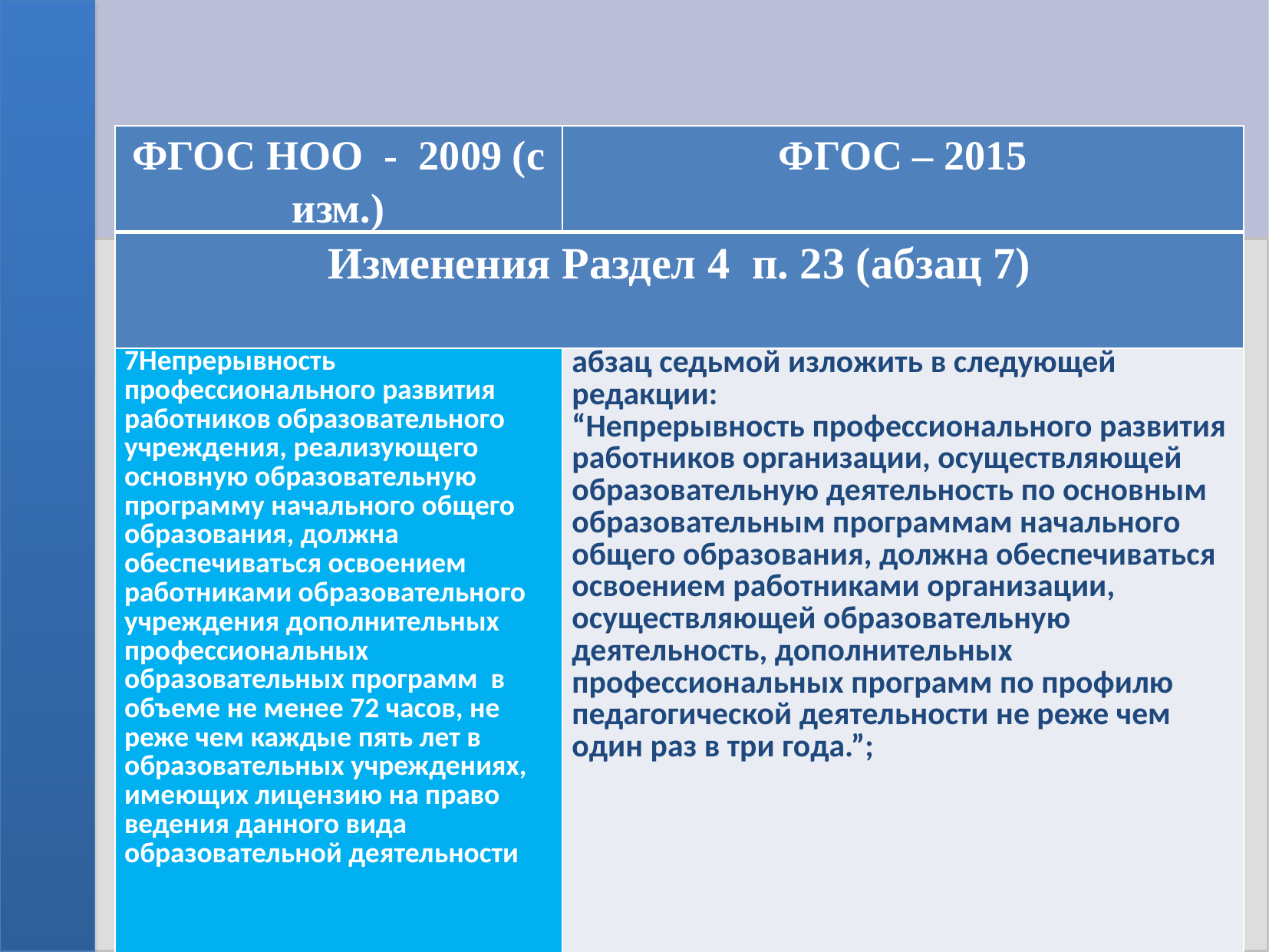

| ФГОС НОО - 2009 (с изм.) | ФГОС – 2015 |
| --- | --- |
| Изменения Раздел 4 п. 23 (абзац 7) |  |
| 7Непрерывность профессионального развития работников образовательного учреждения, реализующего основную образовательную программу начального общего образования, должна обеспечиваться освоением работниками образовательного учреждения дополнительных профессиональных образовательных программ в объеме не менее 72 часов, не реже чем каждые пять лет в образовательных учреждениях, имеющих лицензию на право ведения данного вида образовательной деятельности | абзац седьмой изложить в следующей редакции: “Непрерывность профессионального развития работников организации, осуществляющей образовательную деятельность по основным образовательным программам начального общего образования, должна обеспечиваться освоением работниками организации, осуществляющей образовательную деятельность, дополнительных профессиональных программ по профилю педагогической деятельности не реже чем один раз в три года.”; |